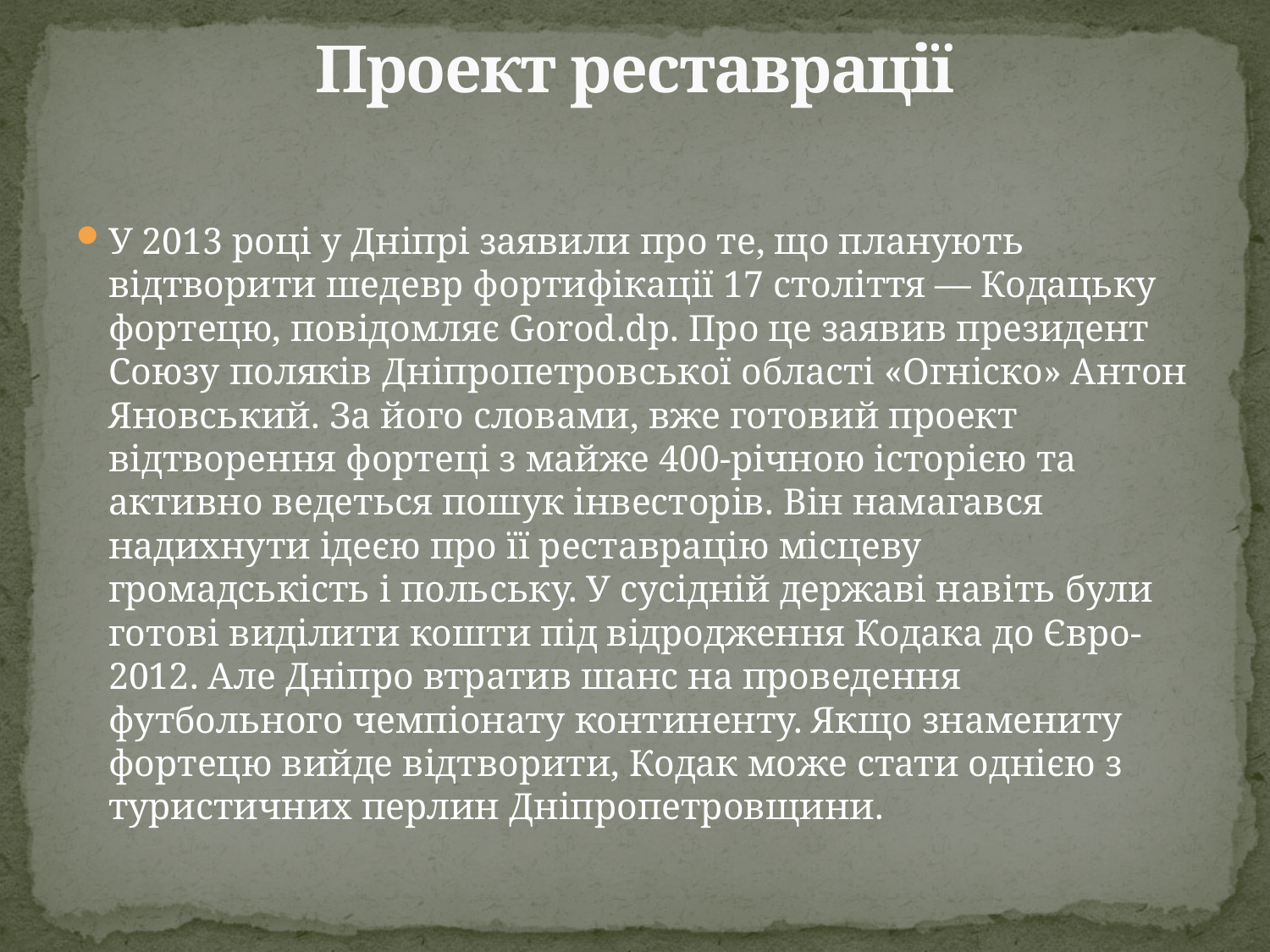

# Проект реставрації
У 2013 році у Дніпрі заявили про те, що планують відтворити шедевр фортифікації 17 століття — Кодацьку фортецю, повідомляє Gorod.dp. Про це заявив президент Союзу поляків Дніпропетровської області «Огніско» Антон Яновський. За його словами, вже готовий проект відтворення фортеці з майже 400-річною історією та активно ведеться пошук інвесторів. Він намагався надихнути ідеєю про її реставрацію місцеву громадськість і польську. У сусідній державі навіть були готові виділити кошти під відродження Кодака до Євро-2012. Але Дніпро втратив шанс на проведення футбольного чемпіонату континенту. Якщо знамениту фортецю вийде відтворити, Кодак може стати однією з туристичних перлин Дніпропетровщини.